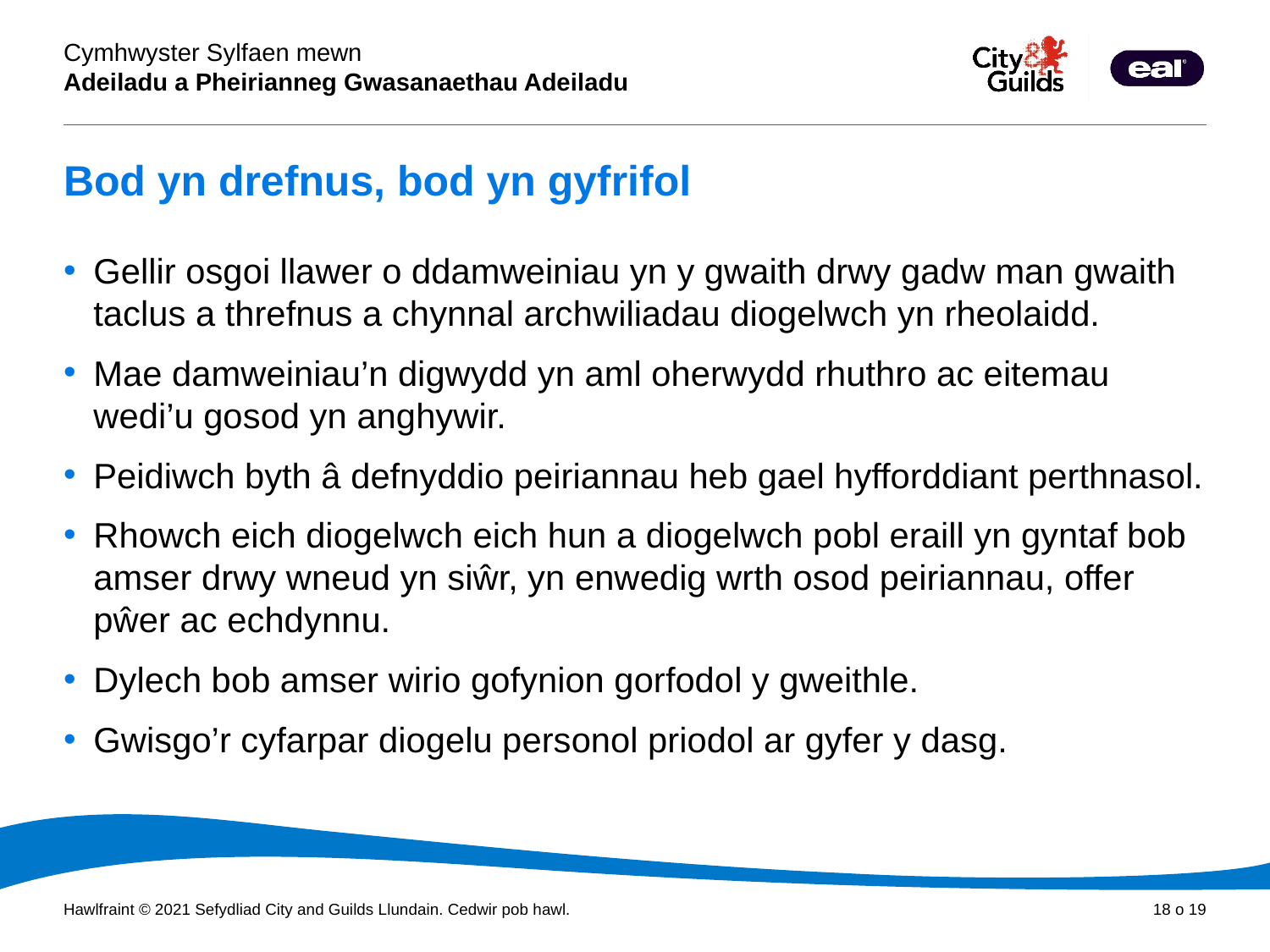

# Bod yn drefnus, bod yn gyfrifol

Gellir osgoi llawer o ddamweiniau yn y gwaith drwy gadw man gwaith taclus a threfnus a chynnal archwiliadau diogelwch yn rheolaidd.
Mae damweiniau’n digwydd yn aml oherwydd rhuthro ac eitemau wedi’u gosod yn anghywir.
Peidiwch byth â defnyddio peiriannau heb gael hyfforddiant perthnasol.
Rhowch eich diogelwch eich hun a diogelwch pobl eraill yn gyntaf bob amser drwy wneud yn siŵr, yn enwedig wrth osod peiriannau, offer pŵer ac echdynnu.
Dylech bob amser wirio gofynion gorfodol y gweithle.
Gwisgo’r cyfarpar diogelu personol priodol ar gyfer y dasg.